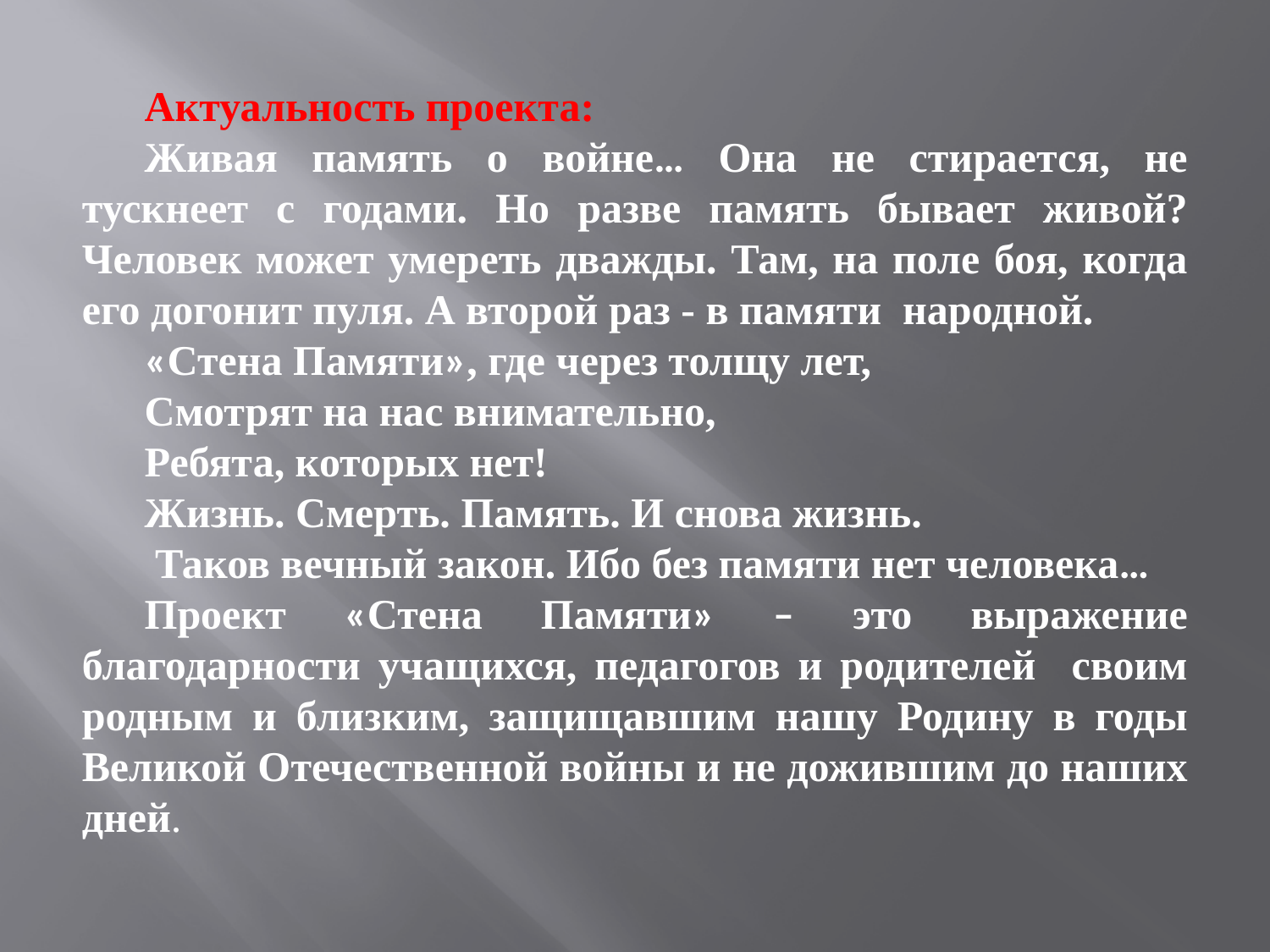

Актуальность проекта:
Живая память о войне… Она не стирается, не тускнеет с годами. Но разве память бывает живой? Человек может умереть дважды. Там, на поле боя, когда его догонит пуля. А второй раз - в памяти  народной.
«Стена Памяти», где через толщу лет,
Смотрят на нас внимательно,
Ребята, которых нет!
Жизнь. Смерть. Память. И снова жизнь.
 Таков вечный закон. Ибо без памяти нет человека…
Проект «Стена Памяти» – это выражение благодарности учащихся, педагогов и родителей  своим родным и близким, защищавшим нашу Родину в годы Великой Отечественной войны и не дожившим до наших дней.